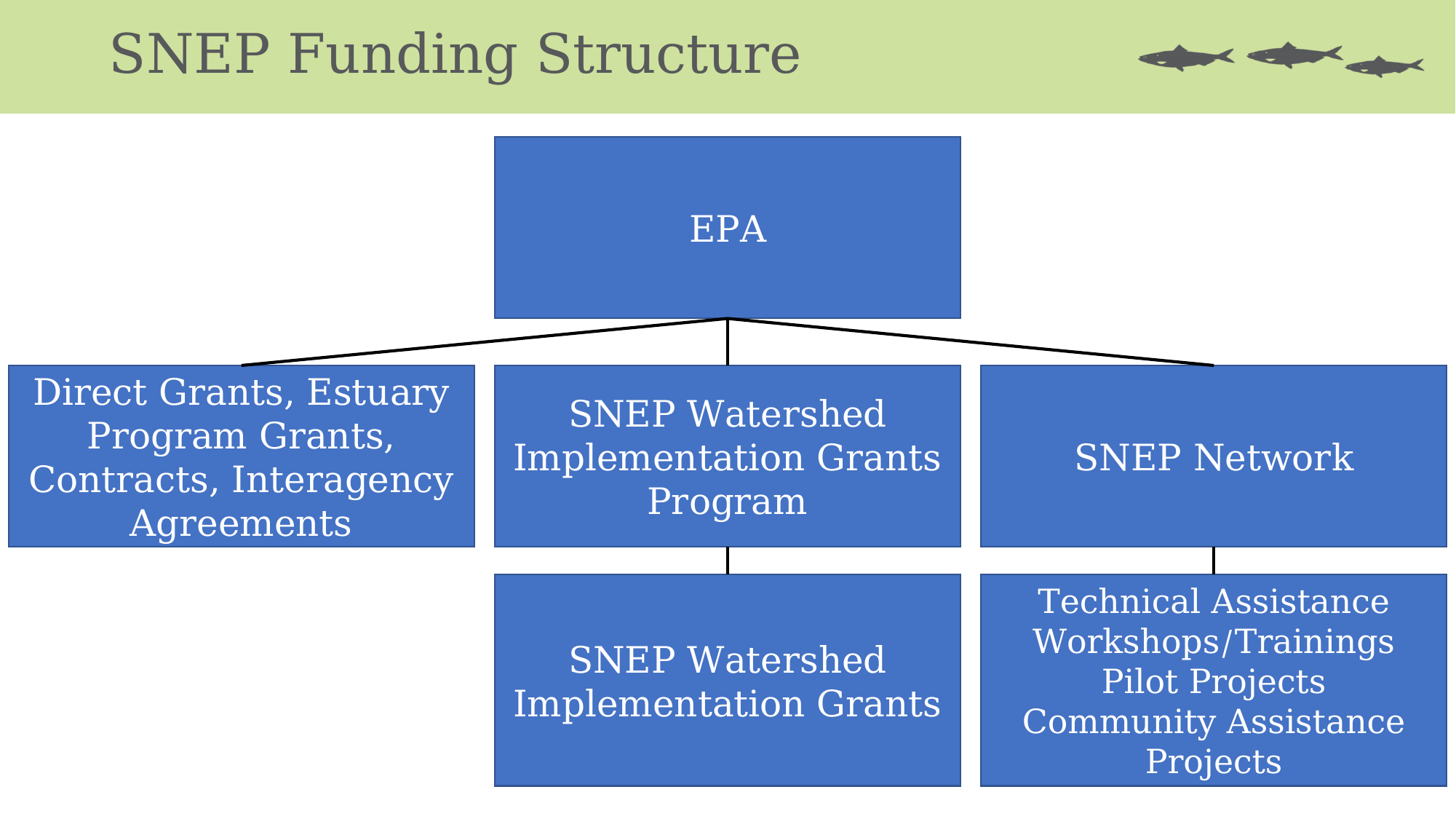

# SNEP Funding Structure
EPA
Direct Grants, Estuary Program Grants, Contracts, Interagency Agreements
SNEP Watershed Implementation Grants Program
SNEP Network
SNEP Watershed Implementation Grants
Technical Assistance
Workshops/Trainings
Pilot Projects
Community Assistance Projects